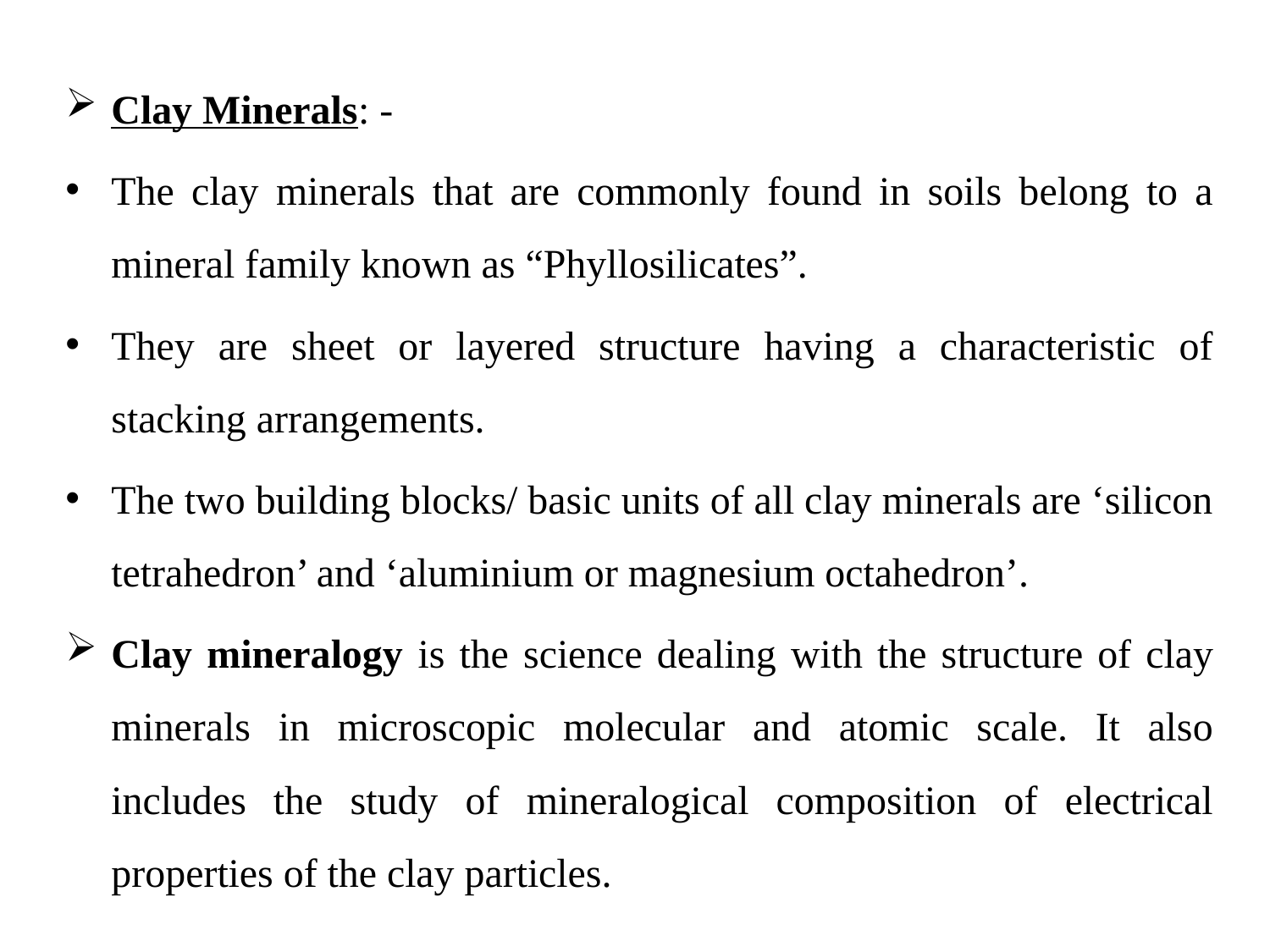

Clay Minerals: -
The clay minerals that are commonly found in soils belong to a mineral family known as “Phyllosilicates”.
They are sheet or layered structure having a characteristic of stacking arrangements.
The two building blocks/ basic units of all clay minerals are ‘silicon tetrahedron’ and ‘aluminium or magnesium octahedron’.
Clay mineralogy is the science dealing with the structure of clay minerals in microscopic molecular and atomic scale. It also includes the study of mineralogical composition of electrical properties of the clay particles.